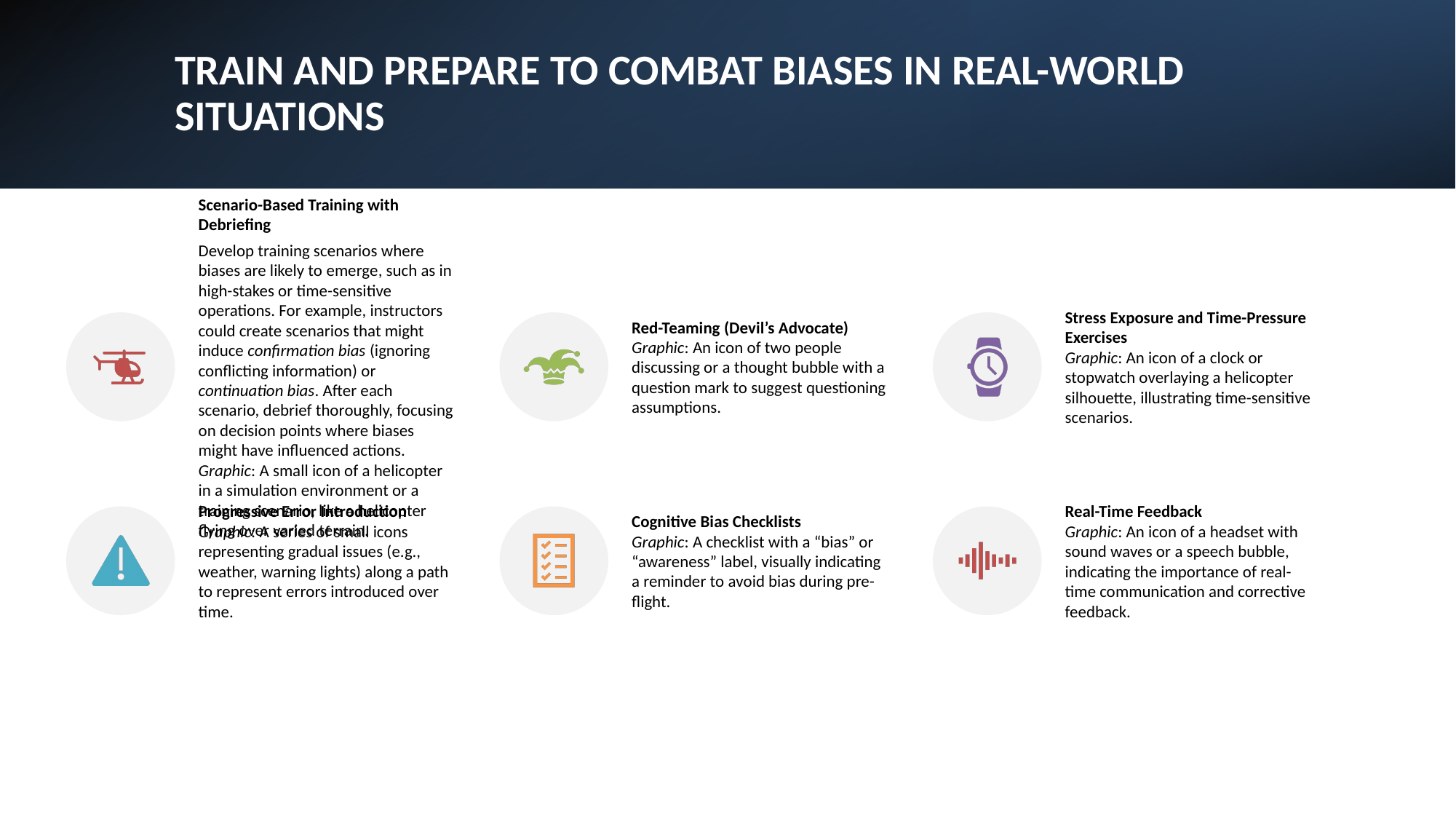

# Train and prepare to combat biases in real-world situations
Scenario-Based Training with Debriefing
Develop training scenarios where biases are likely to emerge, such as in high-stakes or time-sensitive operations. For example, instructors could create scenarios that might induce confirmation bias (ignoring conflicting information) or continuation bias. After each scenario, debrief thoroughly, focusing on decision points where biases might have influenced actions.
Graphic: A small icon of a helicopter in a simulation environment or a training scenario, like a helicopter flying over varied terrain.
Red-Teaming (Devil’s Advocate)
Graphic: An icon of two people discussing or a thought bubble with a question mark to suggest questioning assumptions.
Stress Exposure and Time-Pressure Exercises
Graphic: An icon of a clock or stopwatch overlaying a helicopter silhouette, illustrating time-sensitive scenarios.
Progressive Error Introduction
Graphic: A series of small icons representing gradual issues (e.g., weather, warning lights) along a path to represent errors introduced over time.
Cognitive Bias Checklists
Graphic: A checklist with a “bias” or “awareness” label, visually indicating a reminder to avoid bias during pre-flight.
Real-Time Feedback
Graphic: An icon of a headset with sound waves or a speech bubble, indicating the importance of real-time communication and corrective feedback.